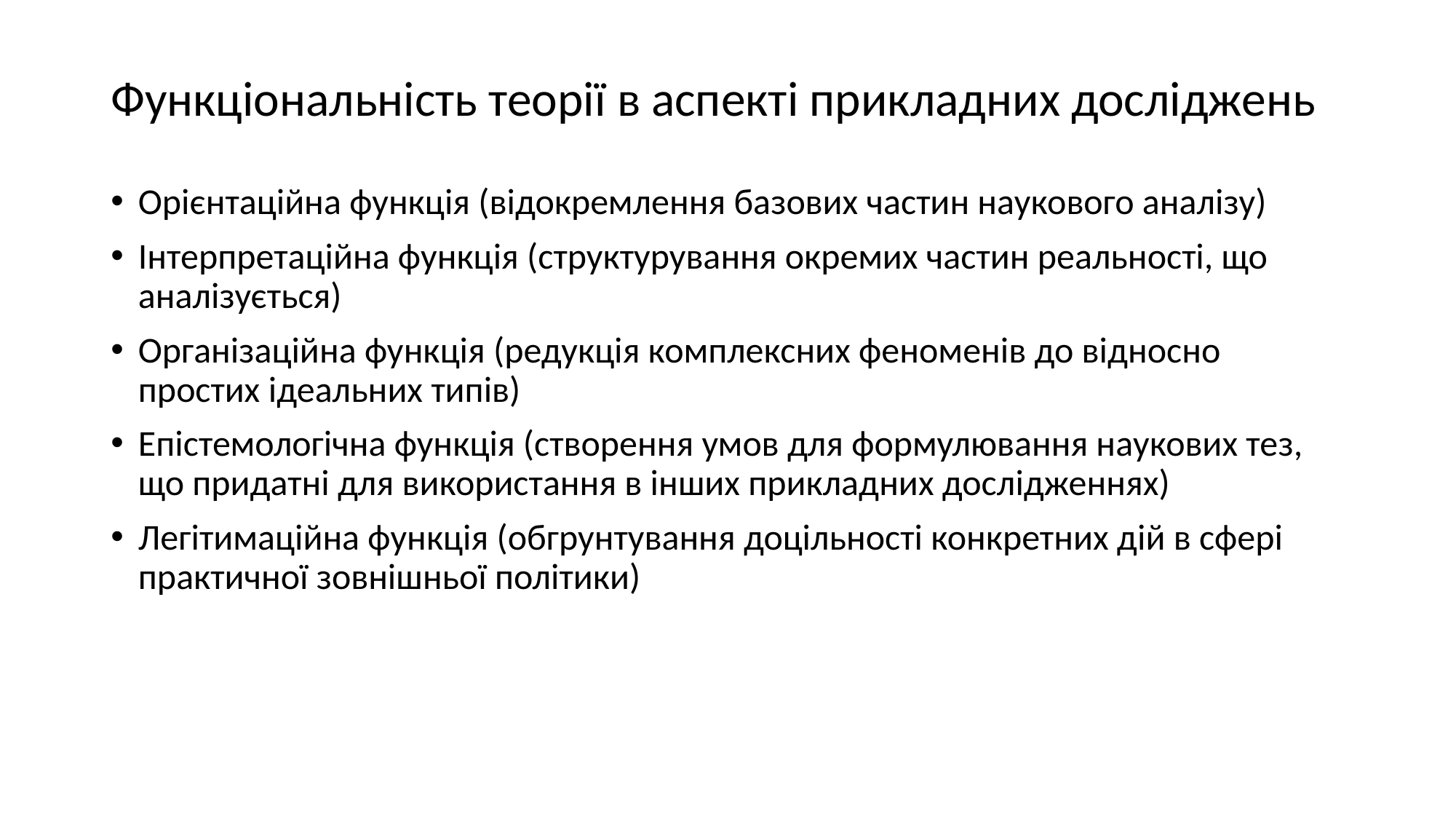

# Функціональність теорії в аспекті прикладних досліджень
Орієнтаційна функція (відокремлення базових частин наукового аналізу)
Інтерпретаційна функція (структурування окремих частин реальності, що аналізується)
Організаційна функція (редукція комплексних феноменів до відносно простих ідеальних типів)
Епістемологічна функція (створення умов для формулювання наукових тез, що придатні для використання в інших прикладних дослідженнях)
Легітимаційна функція (обгрунтування доцільності конкретних дій в сфері практичної зовнішньої політики)